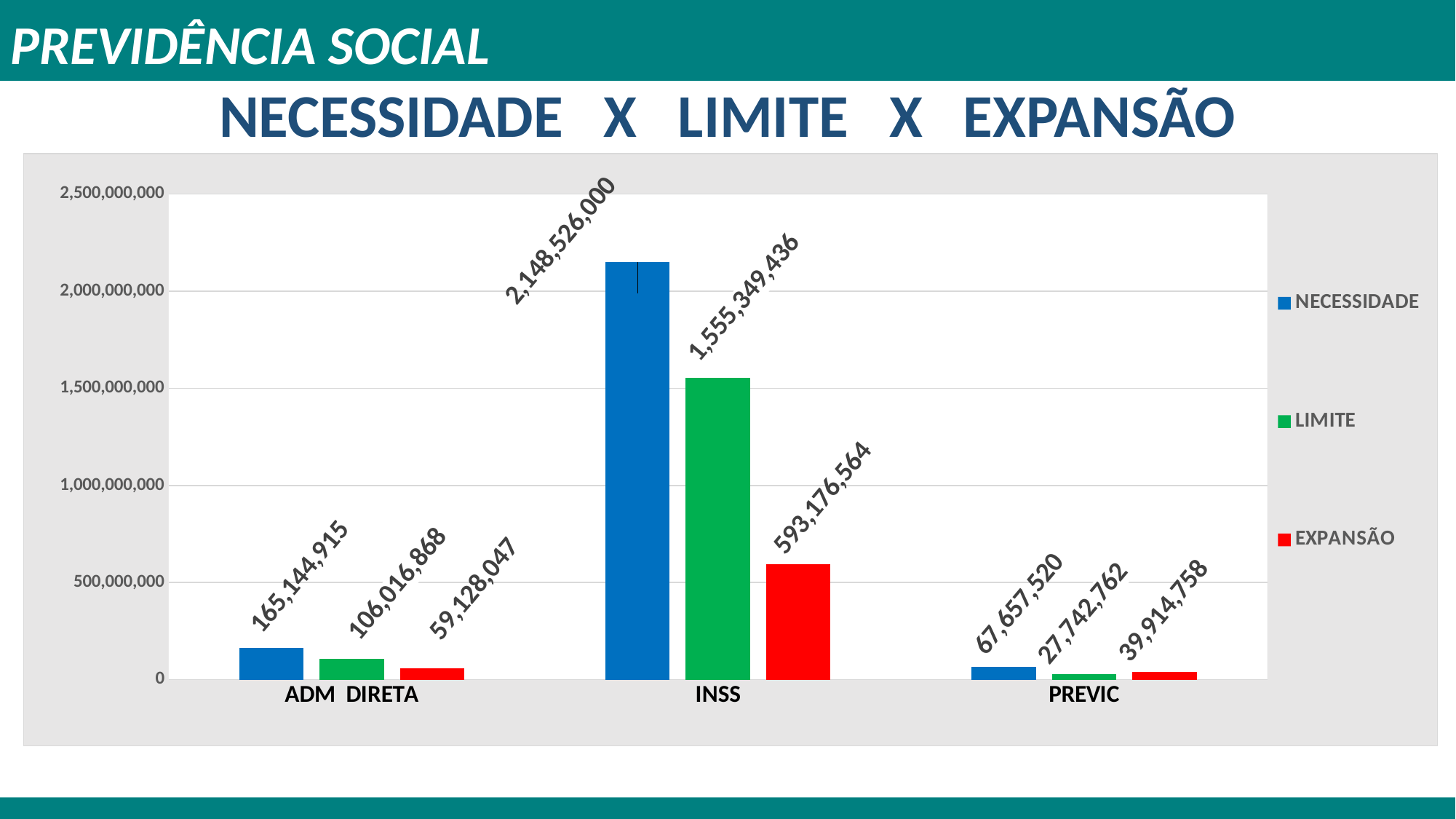

PREVIDÊNCIA SOCIAL
# NECESSIDADE   X   LIMITE   X   EXPANSÃO

### Chart

| Category | NECESSIDADE | LIMITE | EXPANSÃO |
|---|---|---|---|
| ADM  DIRETA | 165144915.0 | 106016868.0 | 59128047.0 |
| INSS | 2148526000.0 | 1555349436.0 | 593176564.0 |
| PREVIC | 67657520.0 | 27742762.0 | 39914758.0 |